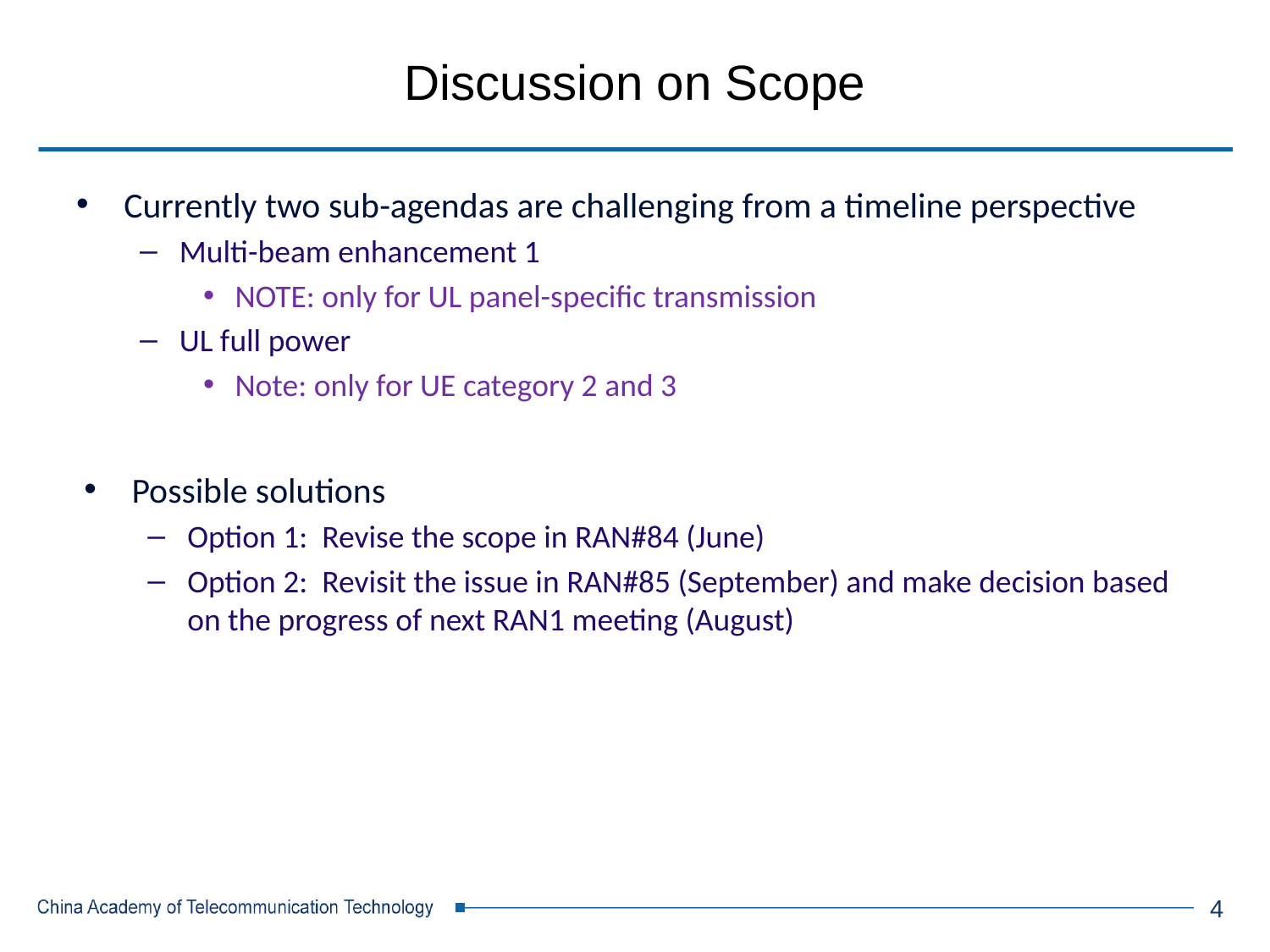

# Discussion on Scope
Currently two sub-agendas are challenging from a timeline perspective
Multi-beam enhancement 1
NOTE: only for UL panel-specific transmission
UL full power
Note: only for UE category 2 and 3

Possible solutions
Option 1:  Revise the scope in RAN#84 (June)
Option 2:  Revisit the issue in RAN#85 (September) and make decision based on the progress of next RAN1 meeting (August)

4